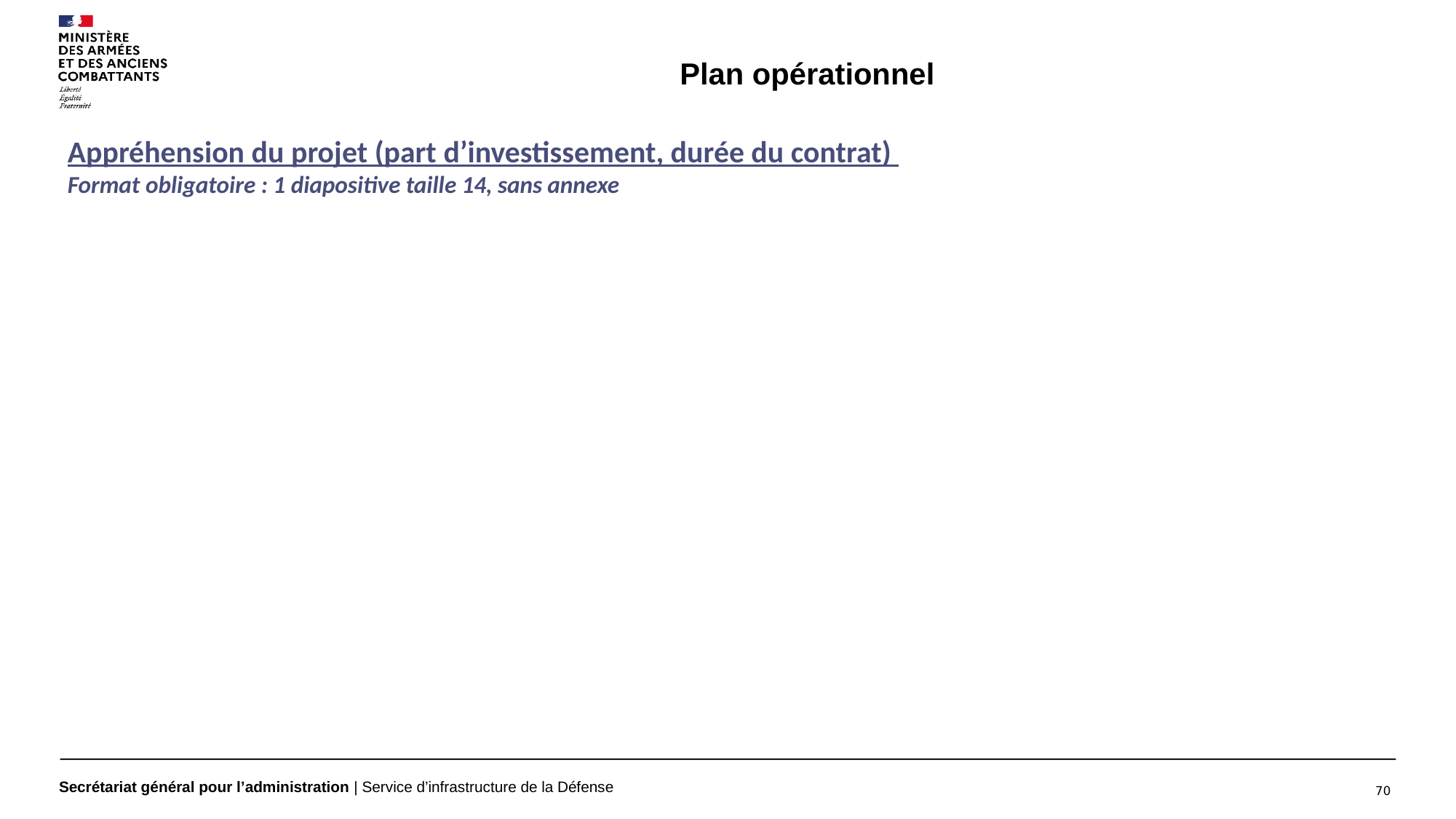

# Plan opérationnel
Appréhension du projet (part d’investissement, durée du contrat)
Format obligatoire : 1 diapositive taille 14, sans annexe

70